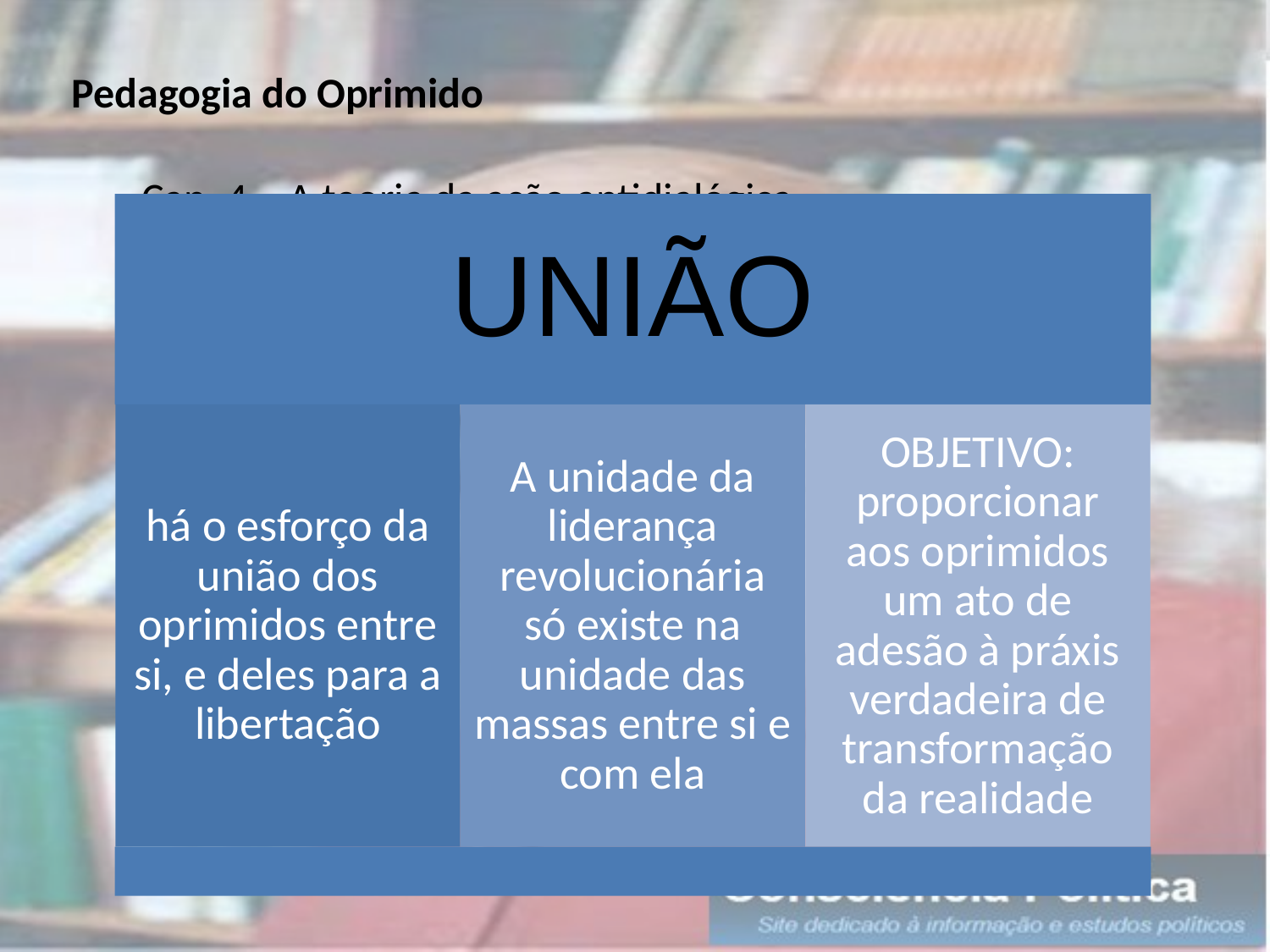

Pedagogia do Oprimido
Cap. 4 – A teoria da ação antidialógica
UNIÃO
há o esforço da união dos oprimidos entre si, e deles para a libertação
A unidade da liderança revolucionária só existe na unidade das massas entre si e com ela
OBJETIVO: proporcionar aos oprimidos um ato de adesão à práxis verdadeira de transformação da realidade
A ação dialógica